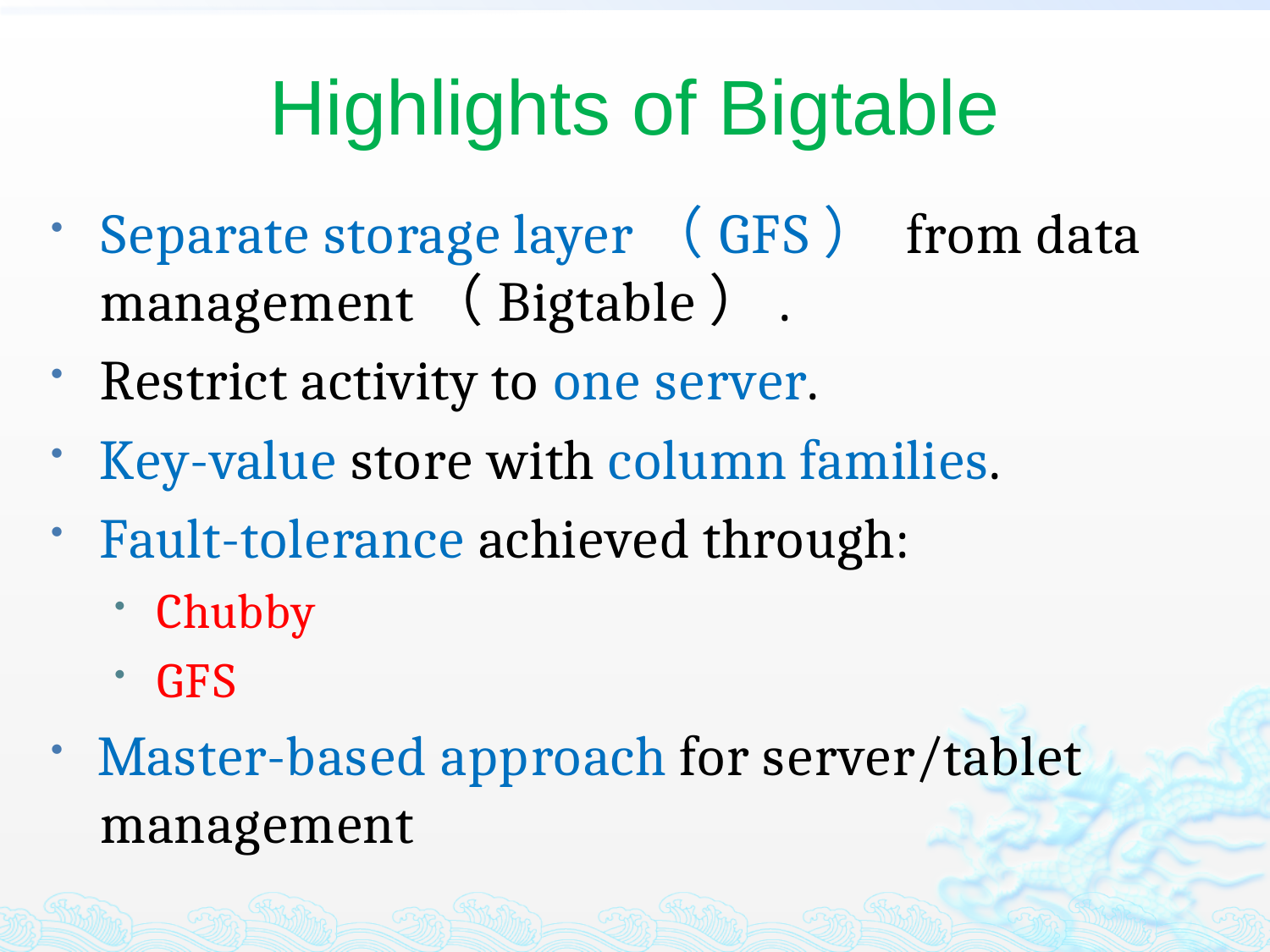

# Highlights of Bigtable
Separate storage layer（GFS） from data management（Bigtable）.
Restrict activity to one server.
Key-value store with column families.
Fault-tolerance achieved through:
Chubby
GFS
Master-based approach for server/tablet management